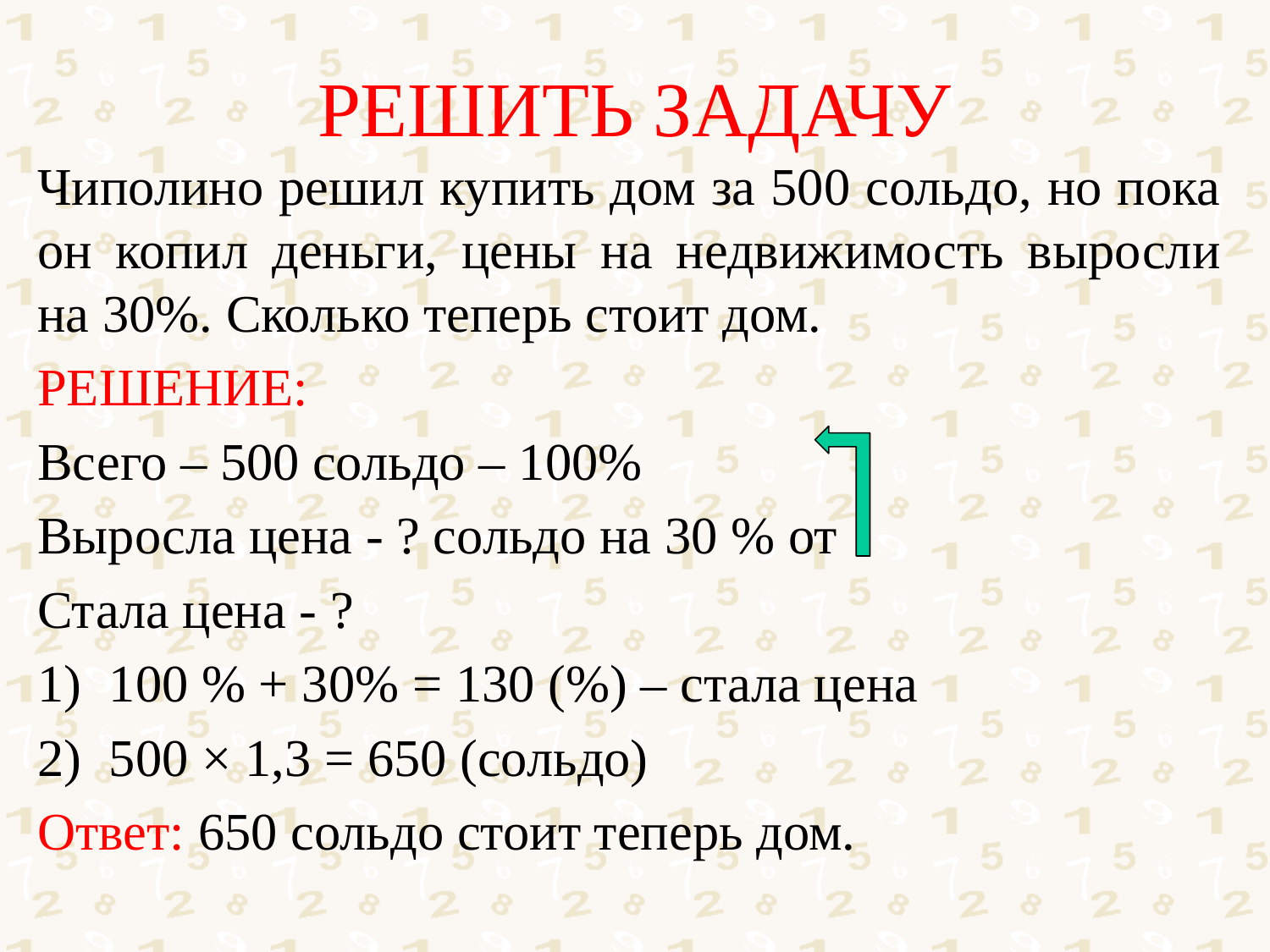

# РЕШИТЬ ЗАДАЧУ
Чиполино решил купить дом за 500 сольдо, но пока он копил деньги, цены на недвижимость выросли на 30%. Сколько теперь стоит дом.
РЕШЕНИЕ:
Всего – 500 сольдо – 100%
Выросла цена - ? сольдо на 30 % от
Стала цена - ?
100 % + 30% = 130 (%) – стала цена
500 × 1,3 = 650 (сольдо)
Ответ: 650 сольдо стоит теперь дом.